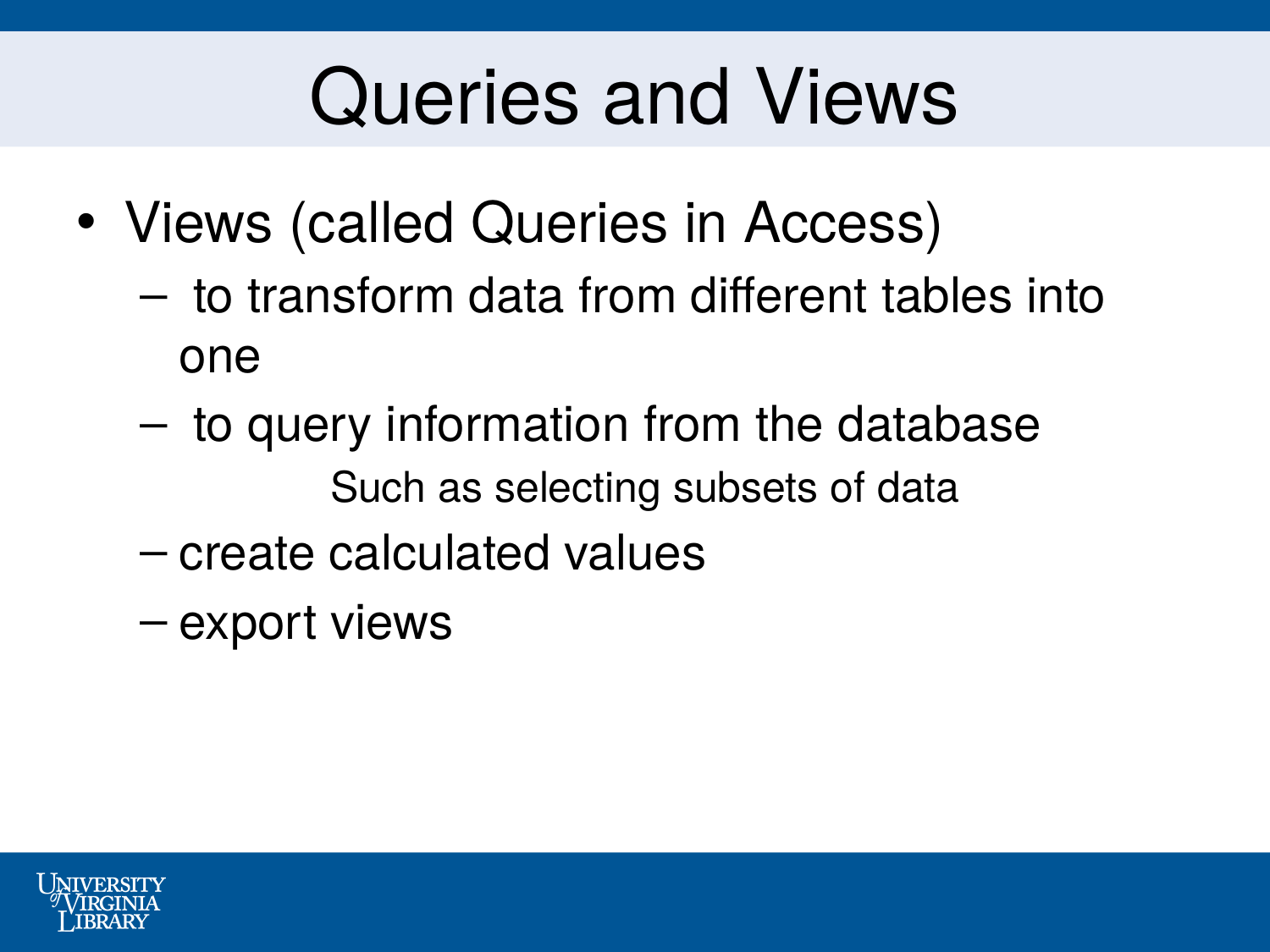

# Queries and Views
Views (called Queries in Access)
 to transform data from different tables into one
 to query information from the database
	Such as selecting subsets of data
create calculated values
export views